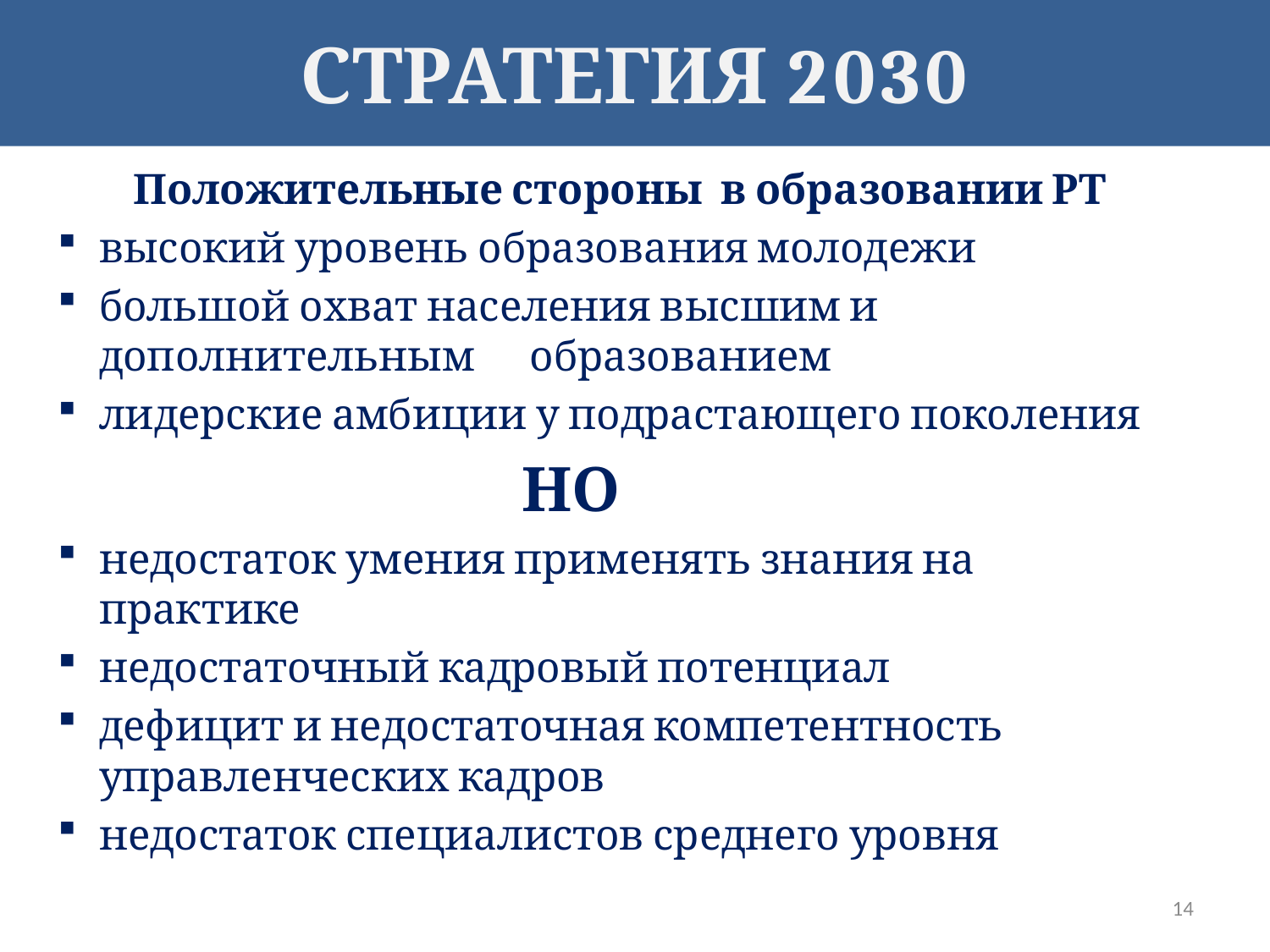

# СТРАТЕГИЯ 2030
Положительные стороны  в образовании РТ
высокий уровень образования молодежи
большой охват населения высшим и дополнительным      образованием
лидерские амбиции у подрастающего поколения
НО
недостаток умения применять знания на практике
недостаточный кадровый потенциал
дефицит и недостаточная компетентность управленческих кадров
недостаток специалистов среднего уровня

14